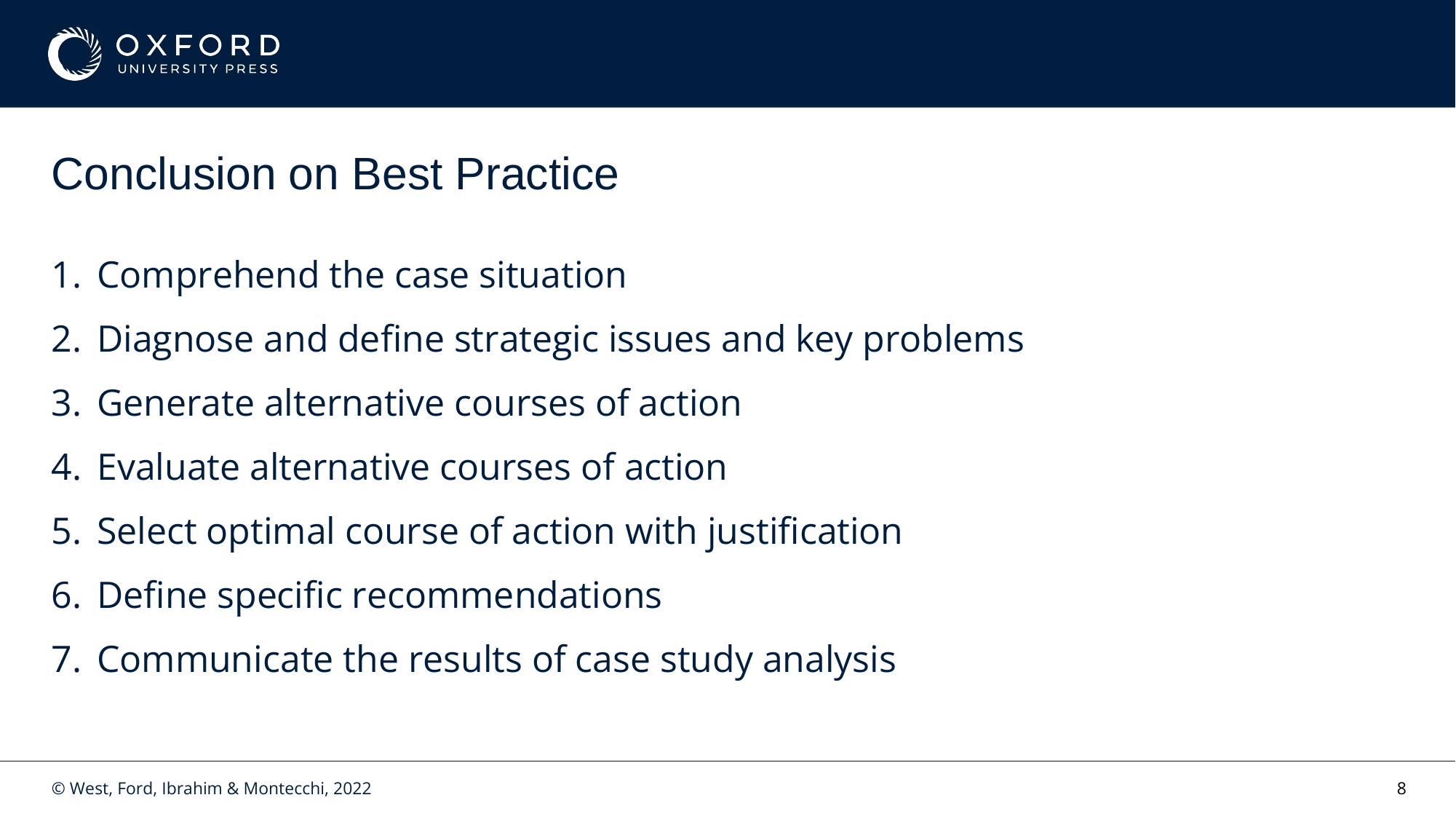

# Conclusion on Best Practice
Comprehend the case situation
Diagnose and define strategic issues and key problems
Generate alternative courses of action
Evaluate alternative courses of action
Select optimal course of action with justification
Define specific recommendations
Communicate the results of case study analysis

© West, Ford, Ibrahim & Montecchi, 2022
8